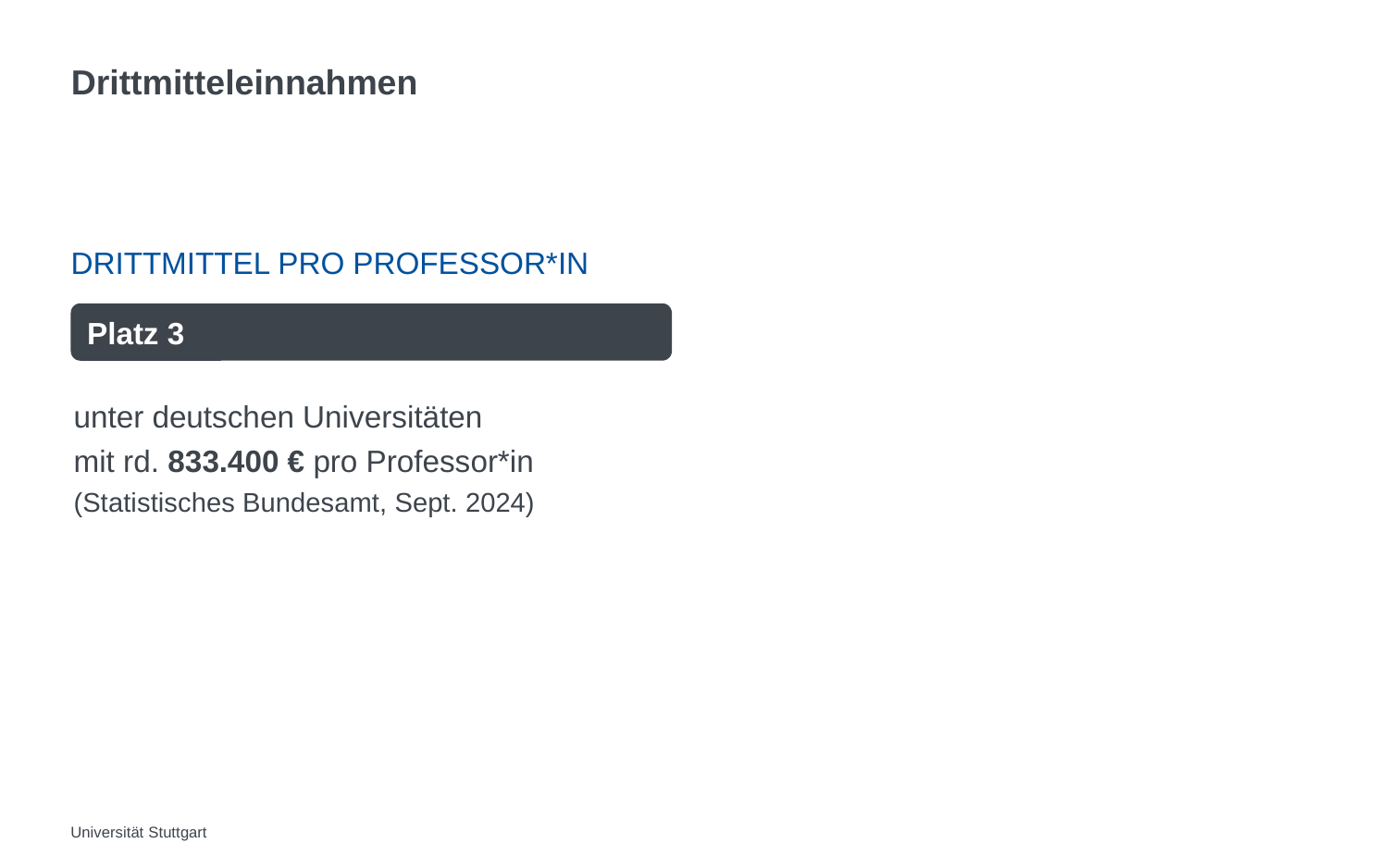

# Drittmitteleinnahmen
Drittmittel pro Professor*IN
Platz 3
unter deutschen Universitäten
mit rd. 833.400 € pro Professor*in
(Statistisches Bundesamt, Sept. 2024)

Universität Stuttgart